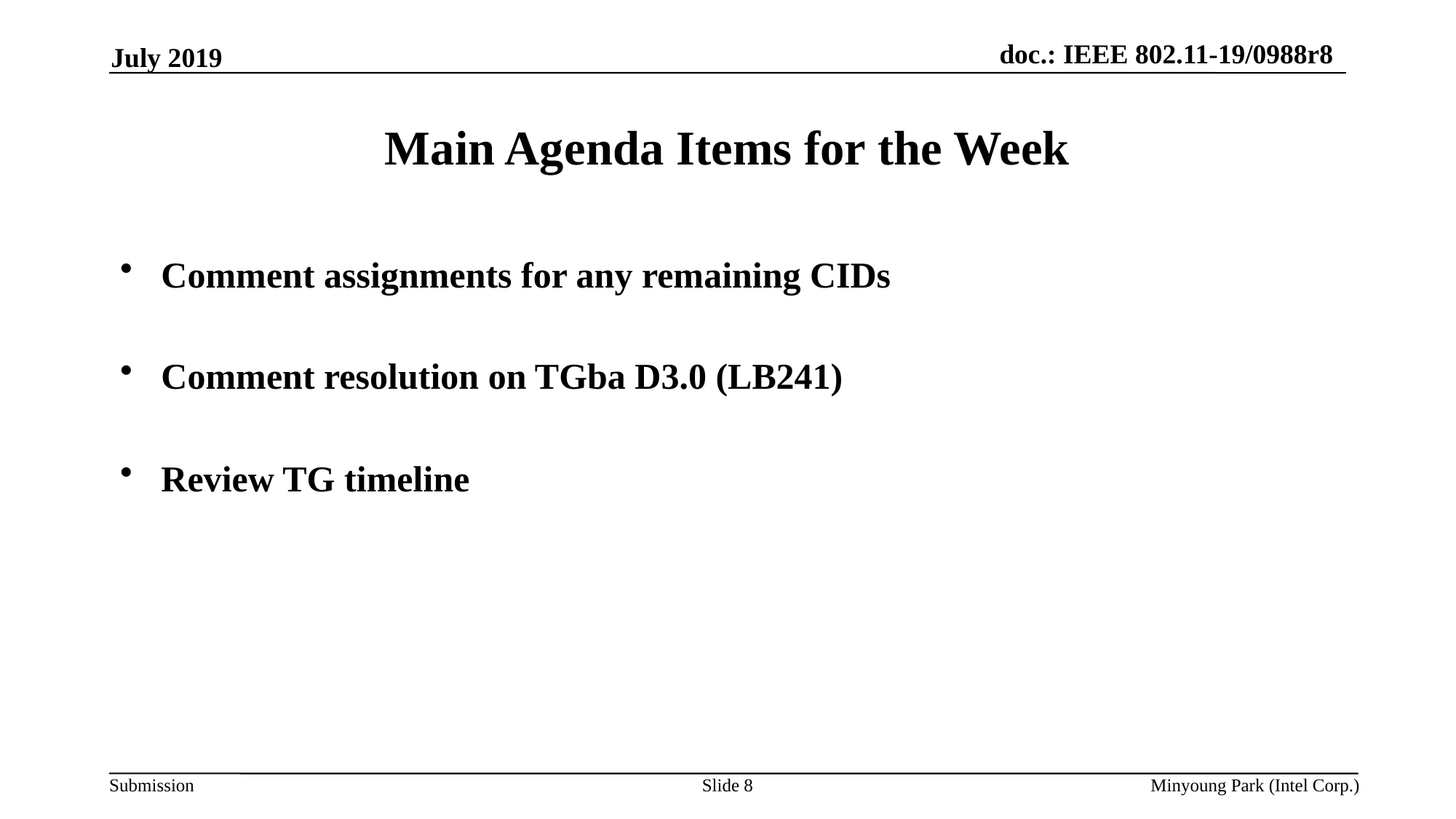

July 2019
# Main Agenda Items for the Week
Comment assignments for any remaining CIDs

Comment resolution on TGba D3.0 (LB241)

Review TG timeline

Slide 8
Minyoung Park (Intel Corp.)